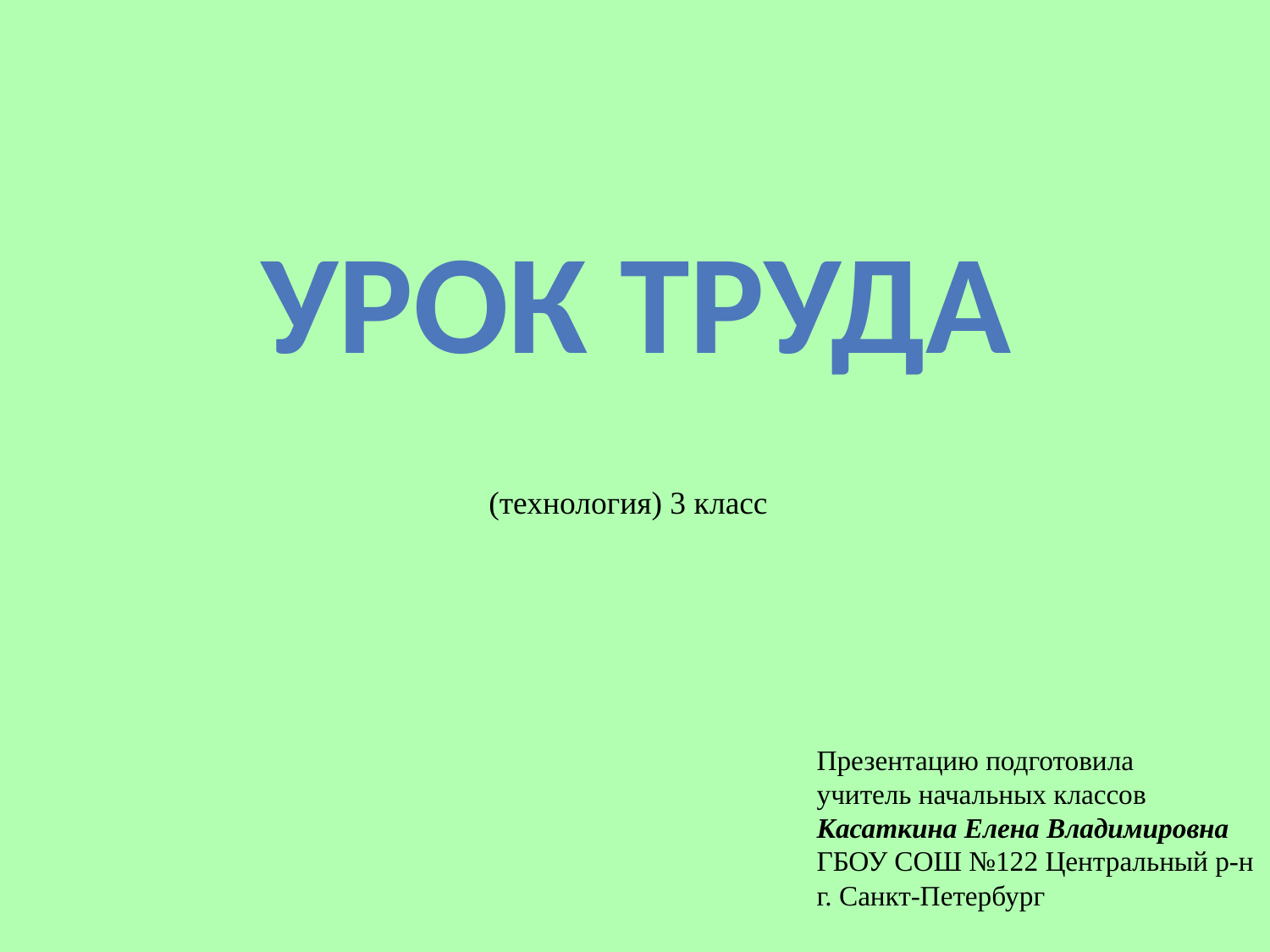

Урок труда
(технология) 3 класс
Презентацию подготовила
учитель начальных классов
Касаткина Елена Владимировна
ГБОУ СОШ №122 Центральный р-н
г. Санкт-Петербург